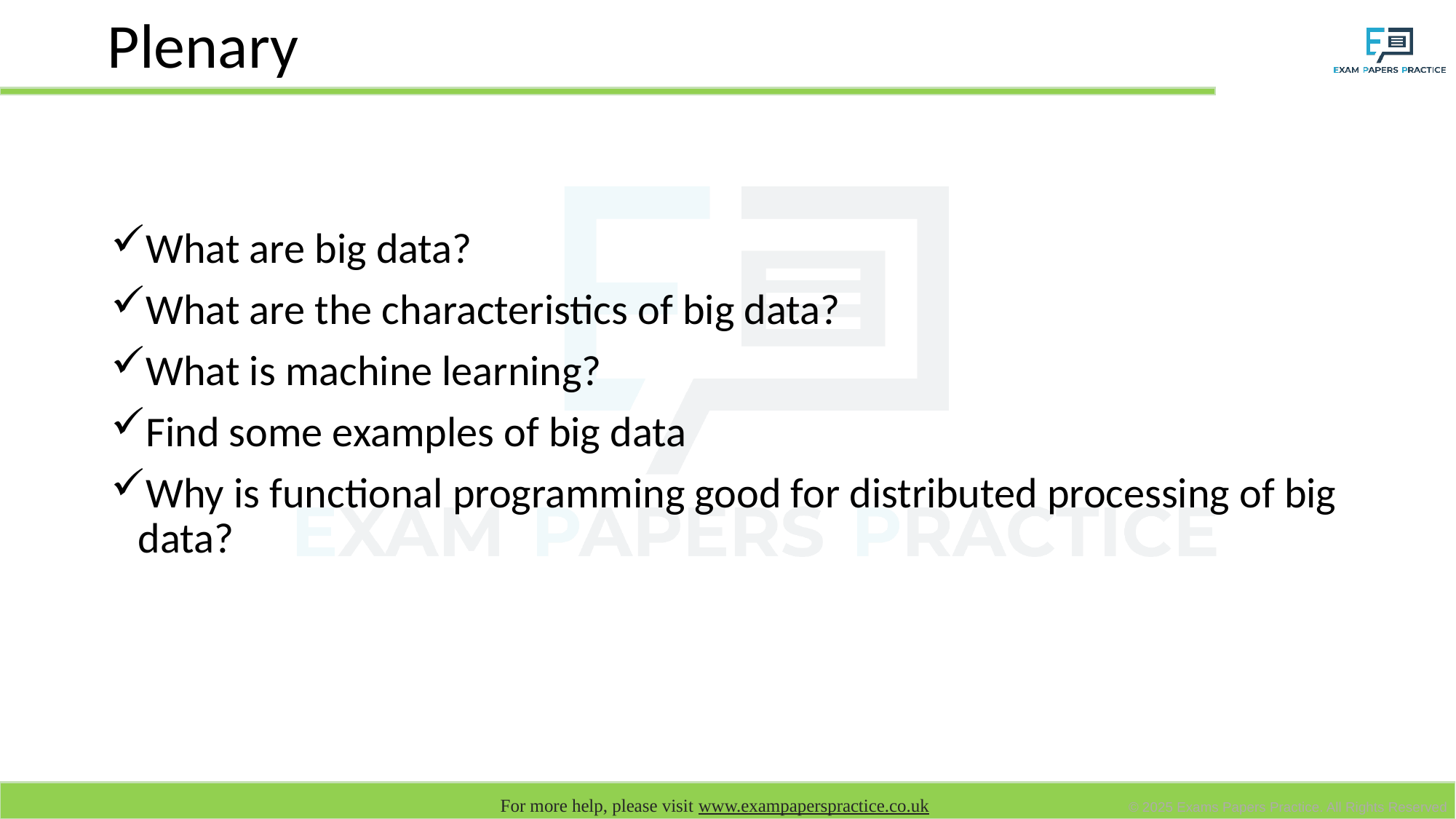

# Plenary
What are big data?
What are the characteristics of big data?
What is machine learning?
Find some examples of big data
Why is functional programming good for distributed processing of big data?